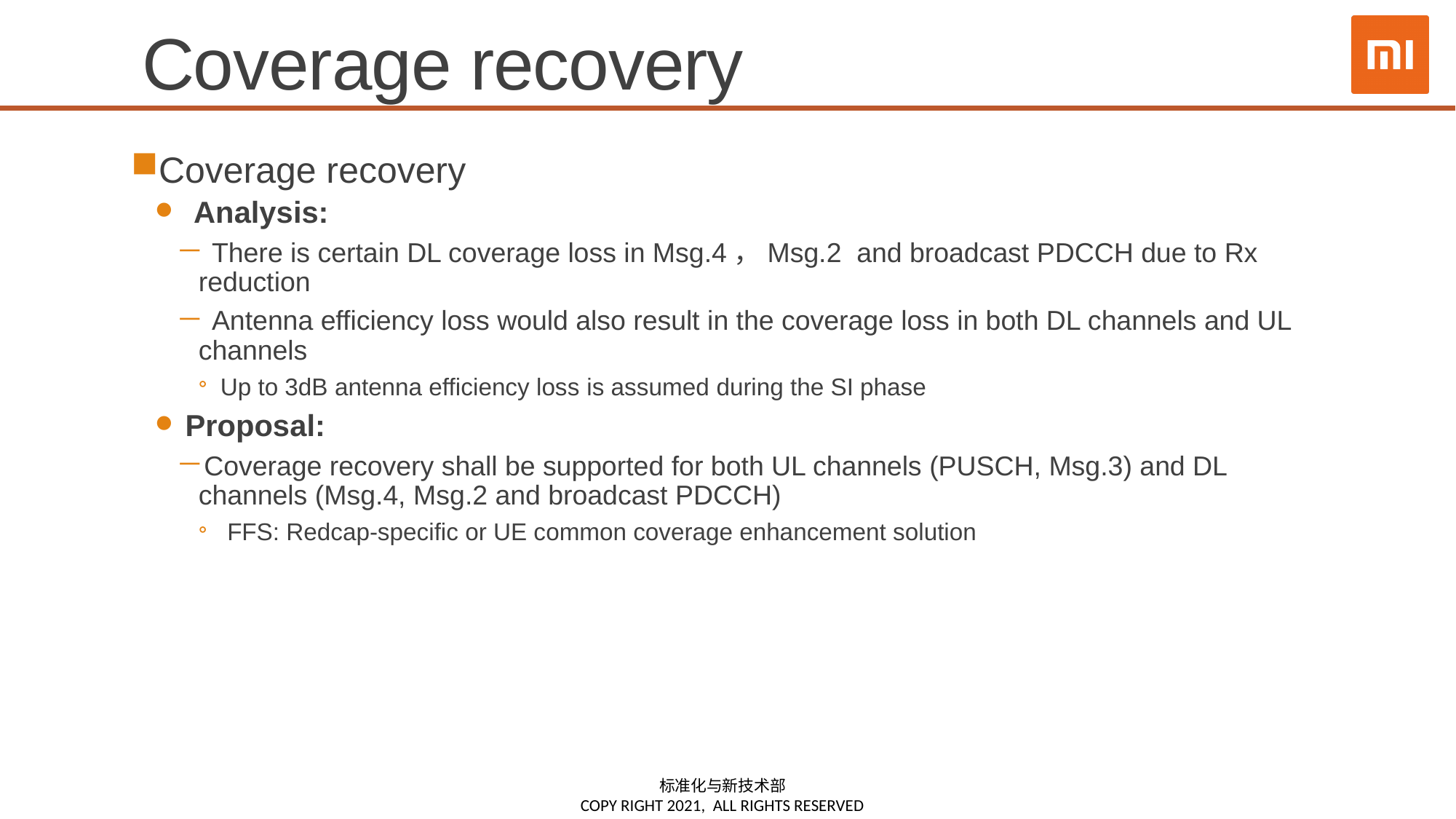

# Coverage recovery
Coverage recovery
  Analysis:
 There is certain DL coverage loss in Msg.4，Msg.2  and broadcast PDCCH due to Rx reduction
 Antenna efficiency loss would also result in the coverage loss in both DL channels and UL channels
Up to 3dB antenna efficiency loss is assumed during the SI phase
 Proposal:
Coverage recovery shall be supported for both UL channels (PUSCH, Msg.3) and DL channels (Msg.4, Msg.2 and broadcast PDCCH)
 FFS: Redcap-specific or UE common coverage enhancement solution